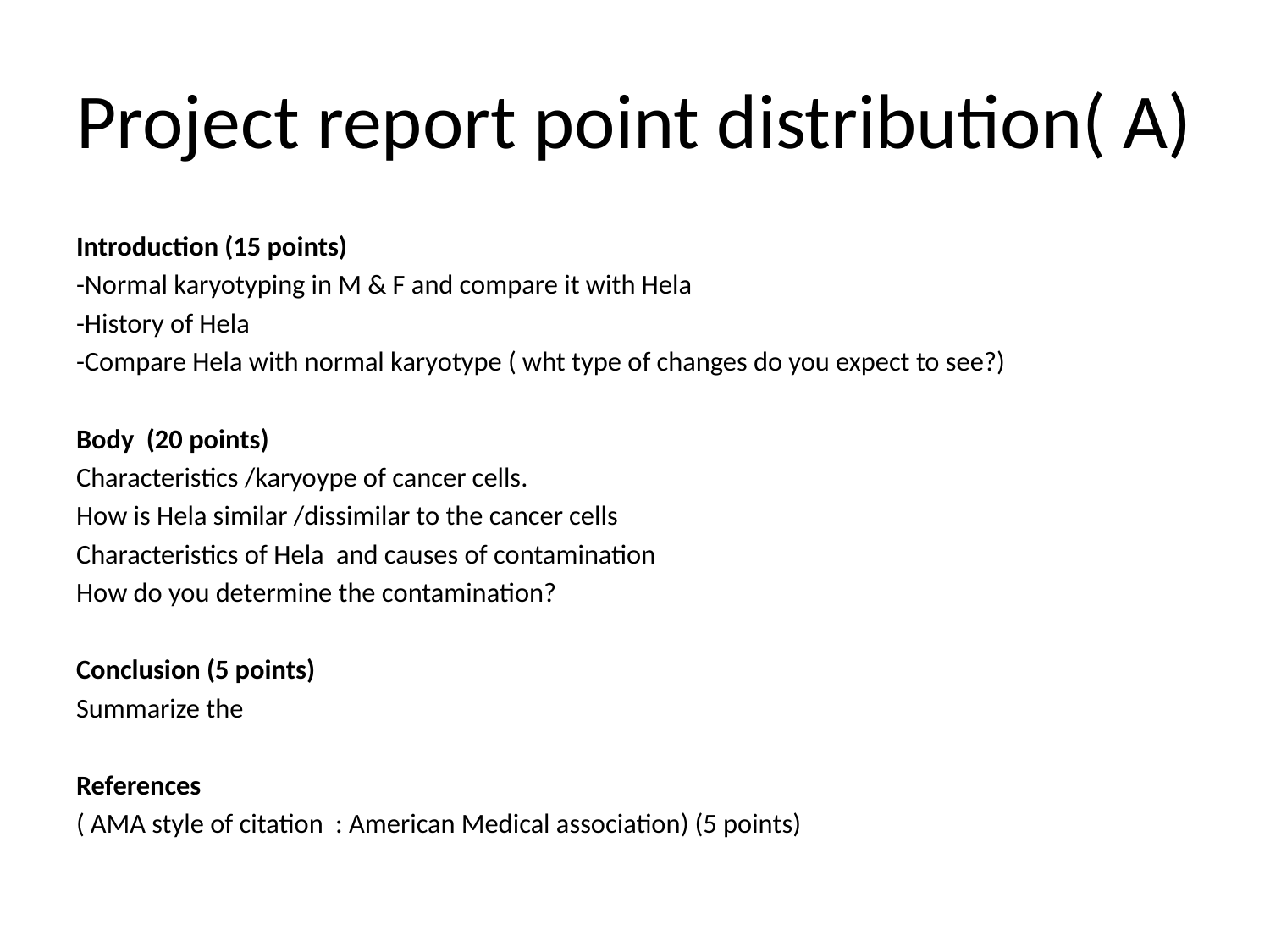

# Project report point distribution( A)
Introduction (15 points)
-Normal karyotyping in M & F and compare it with Hela
-History of Hela
-Compare Hela with normal karyotype ( wht type of changes do you expect to see?)

Body  (20 points)
Characteristics /karyoype of cancer cells.
How is Hela similar /dissimilar to the cancer cells
Characteristics of Hela  and causes of contamination
How do you determine the contamination?

Conclusion (5 points)
Summarize the

References
( AMA style of citation  : American Medical association) (5 points)